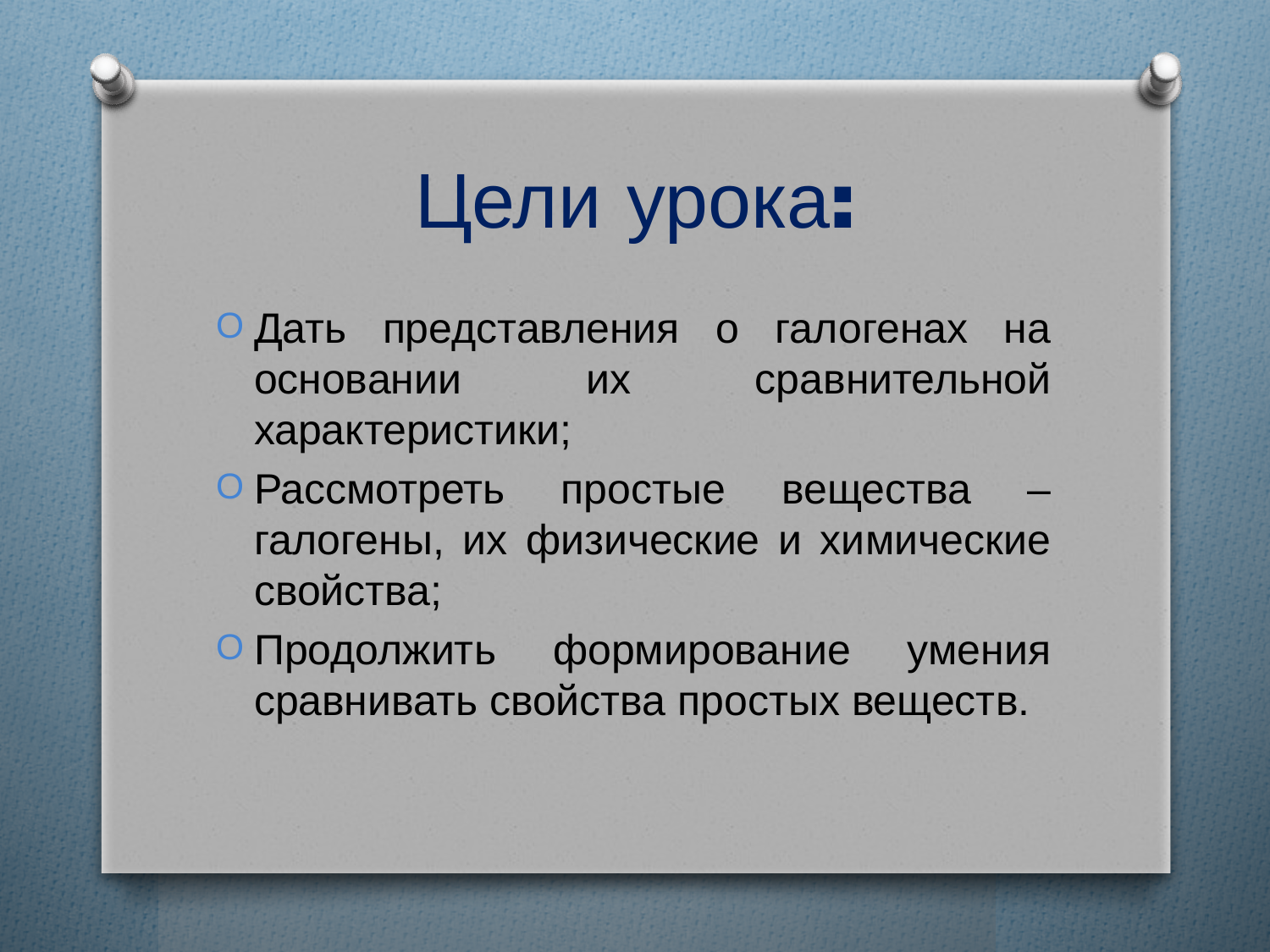

# Цели урока:
Дать представления о галогенах на основании их сравнительной характеристики;
Рассмотреть простые вещества – галогены, их физические и химические свойства;
Продолжить формирование умения сравнивать свойства простых веществ.